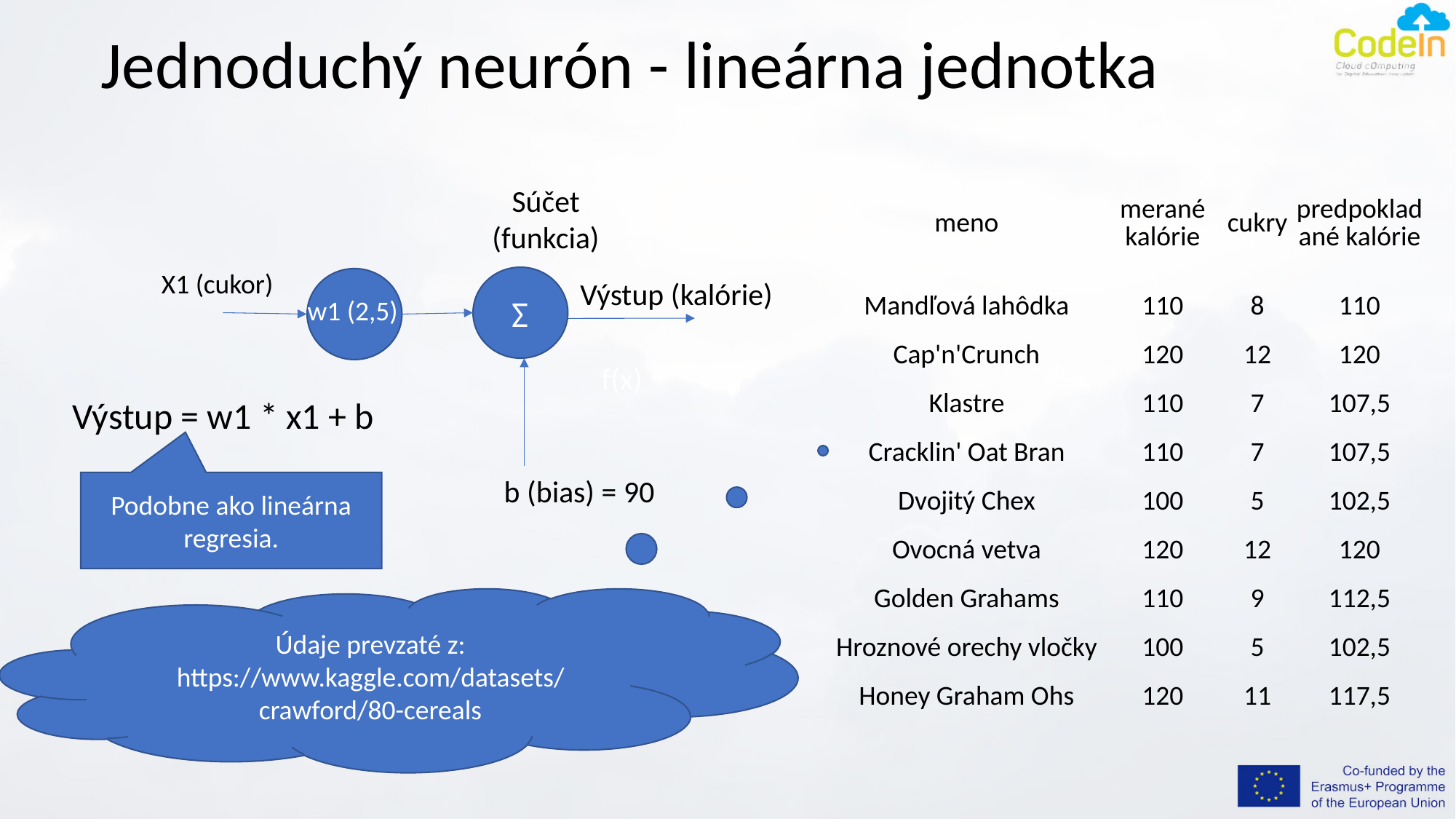

# Jednoduchý neurón - lineárna jednotka
Súčet (funkcia)
| meno | merané kalórie | cukry | predpokladané kalórie |
| --- | --- | --- | --- |
| Mandľová lahôdka | 110 | 8 | 110 |
| Cap'n'Crunch | 120 | 12 | 120 |
| Klastre | 110 | 7 | 107,5 |
| Cracklin' Oat Bran | 110 | 7 | 107,5 |
| Dvojitý Chex | 100 | 5 | 102,5 |
| Ovocná vetva | 120 | 12 | 120 |
| Golden Grahams | 110 | 9 | 112,5 |
| Hroznové orechy vločky | 100 | 5 | 102,5 |
| Honey Graham Ohs | 120 | 11 | 117,5 |
X1 (cukor)
Σ

Výstup (kalórie)
w1 (2,5)
f(x)
Výstup = w1 * x1 + b
b (bias) = 90
Podobne ako lineárna regresia.
Údaje prevzaté z:
https://www.kaggle.com/datasets/crawford/80-cereals